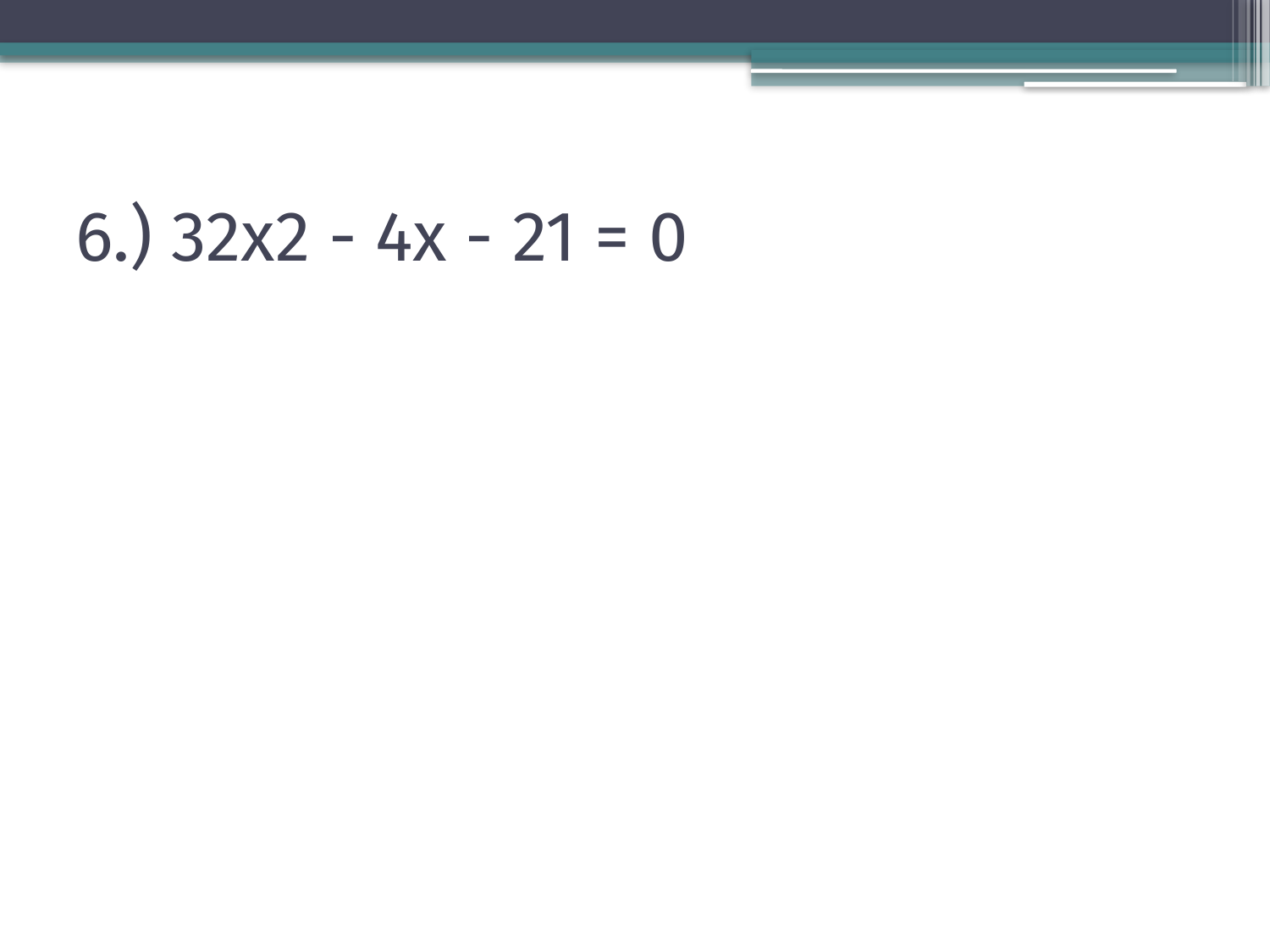

# 6.) 32x2 - 4x - 21 = 0